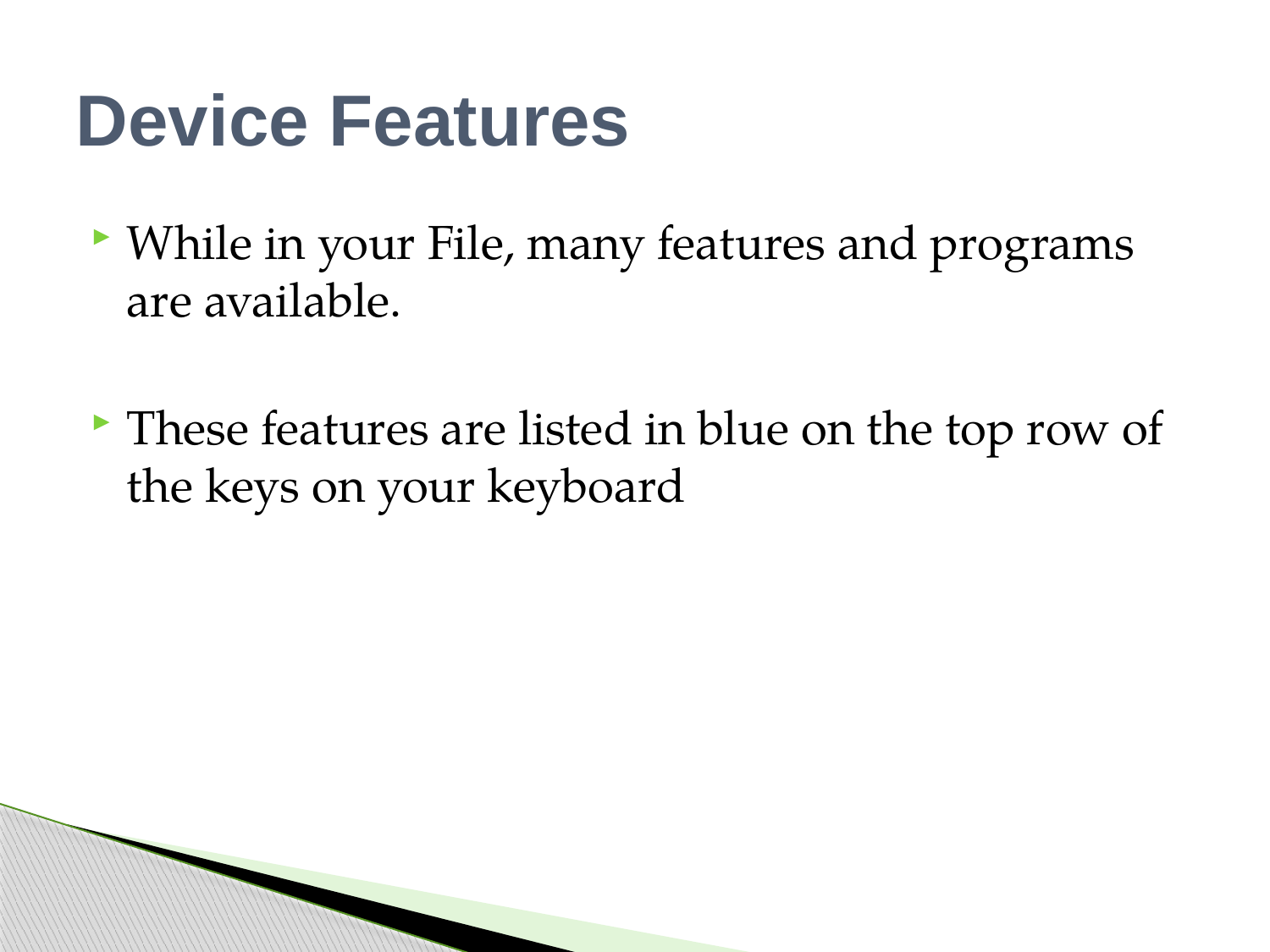

# Device Features
While in your File, many features and programs are available.

These features are listed in blue on the top row of the keys on your keyboard